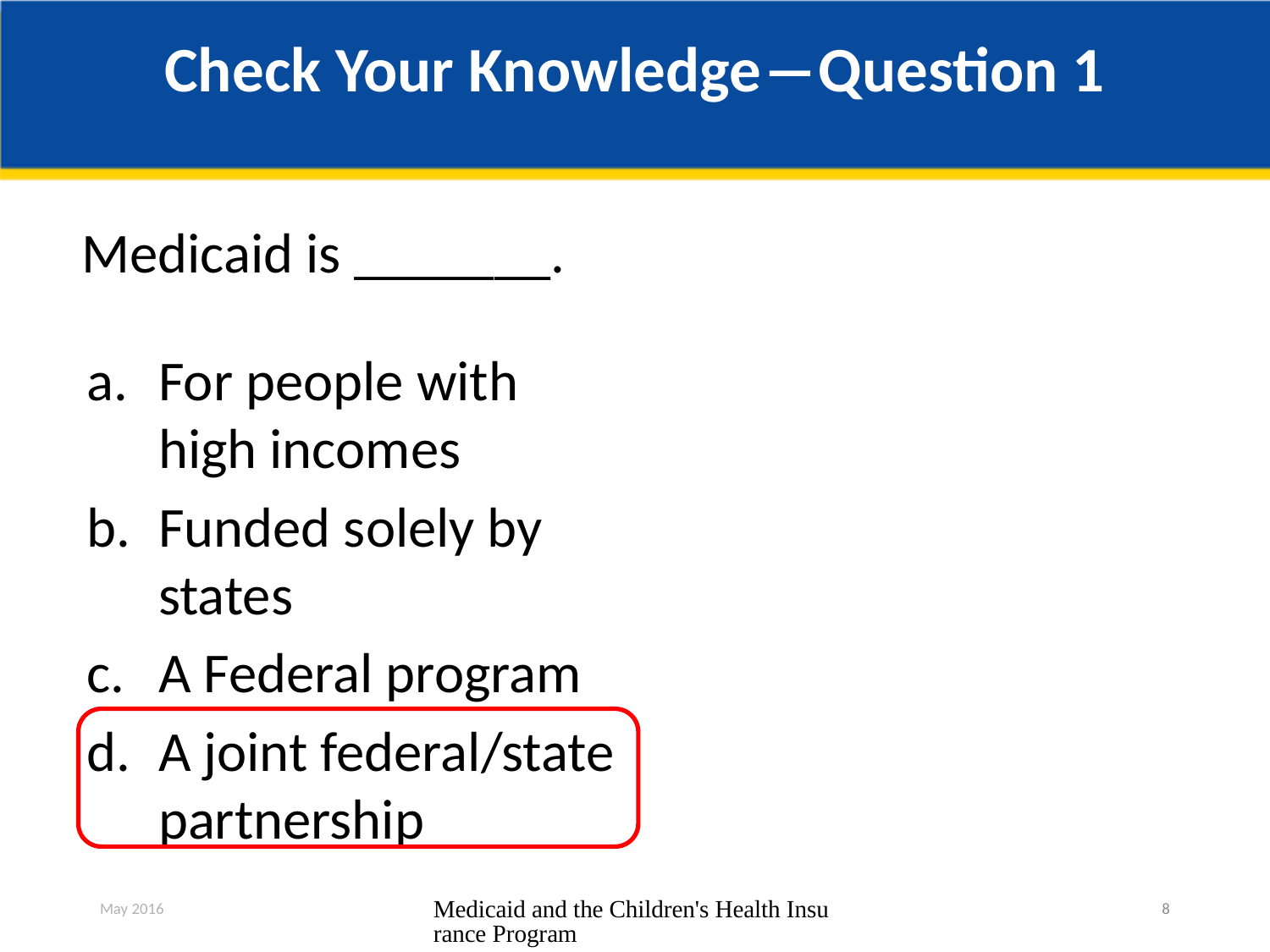

# Check Your Knowledge―Question 1
Medicaid is _______.

For people with high incomes
Funded solely by states
A Federal program
A joint federal/state partnership

May 2016
Medicaid and the Children's Health Insurance Program
8